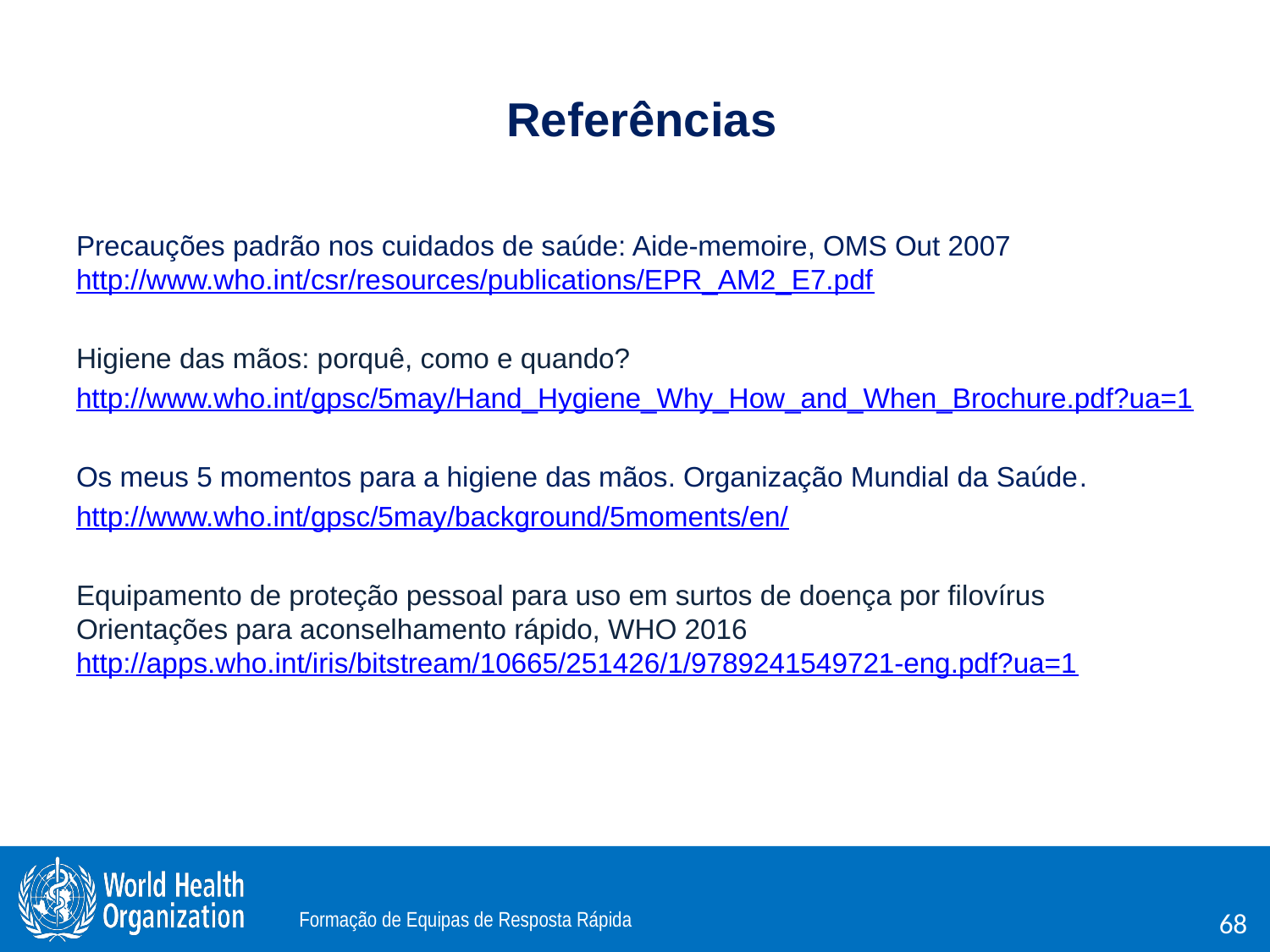

# Referências
Precauções padrão nos cuidados de saúde: Aide-memoire, OMS Out 2007
http://www.who.int/csr/resources/publications/EPR_AM2_E7.pdf

Higiene das mãos: porquê, como e quando?
http://www.who.int/gpsc/5may/Hand_Hygiene_Why_How_and_When_Brochure.pdf?ua=1

Os meus 5 momentos para a higiene das mãos. Organização Mundial da Saúde.
http://www.who.int/gpsc/5may/background/5moments/en/

Equipamento de proteção pessoal para uso em surtos de doença por filovírus Orientações para aconselhamento rápido, WHO 2016 http://apps.who.int/iris/bitstream/10665/251426/1/9789241549721-eng.pdf?ua=1